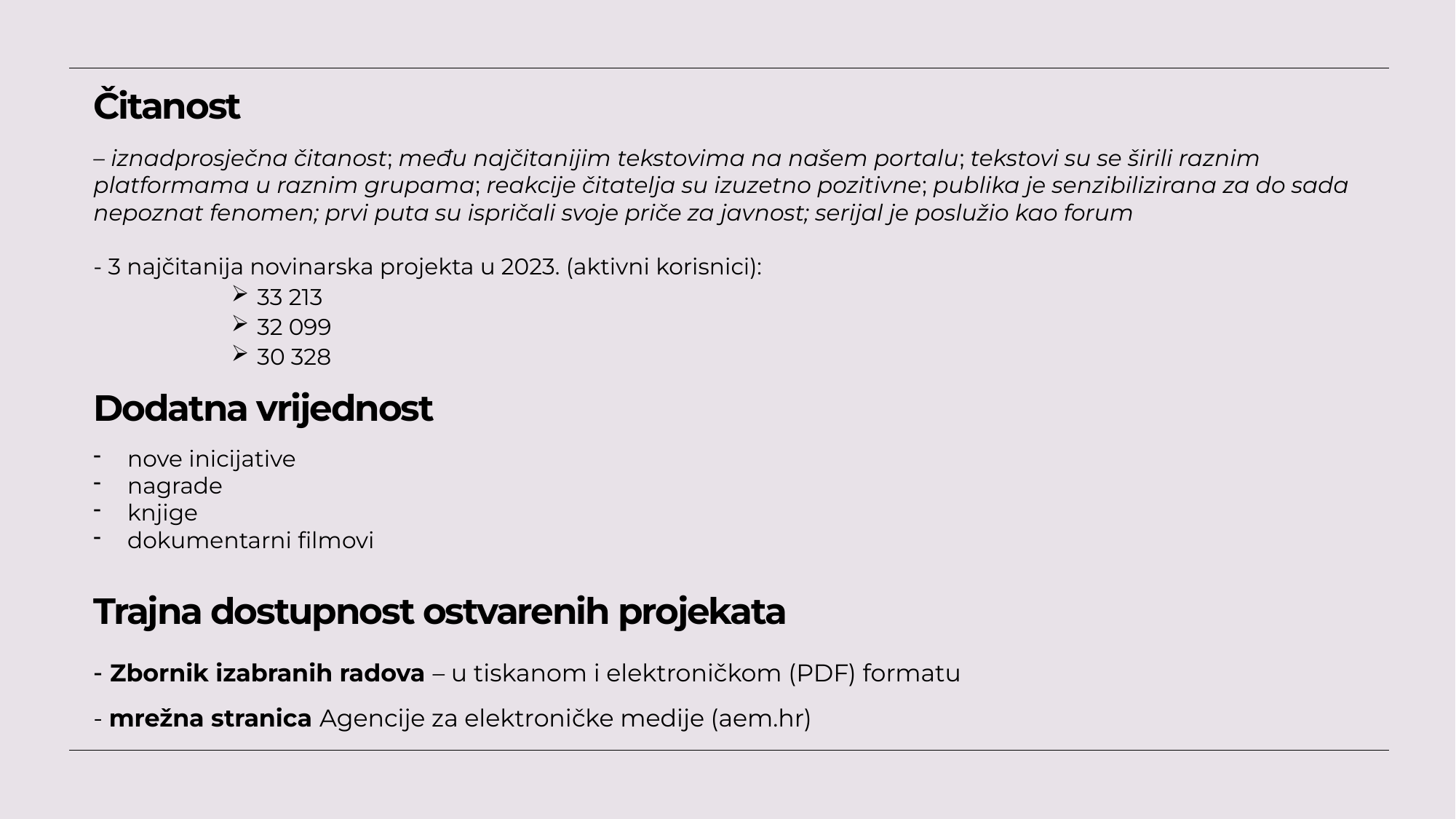

Čitanost
– iznadprosječna čitanost; među najčitanijim tekstovima na našem portalu; tekstovi su se širili raznim platformama u raznim grupama; reakcije čitatelja su izuzetno pozitivne; publika je senzibilizirana za do sada nepoznat fenomen; prvi puta su ispričali svoje priče za javnost; serijal je poslužio kao forum

- 3 najčitanija novinarska projekta u 2023. (aktivni korisnici):
33 213
32 099
30 328
Dodatna vrijednost
nove inicijative
nagrade
knjige
dokumentarni filmovi
# Trajna dostupnost ostvarenih projekata
- Zbornik izabranih radova – u tiskanom i elektroničkom (PDF) formatu
- mrežna stranica Agencije za elektroničke medije (aem.hr)